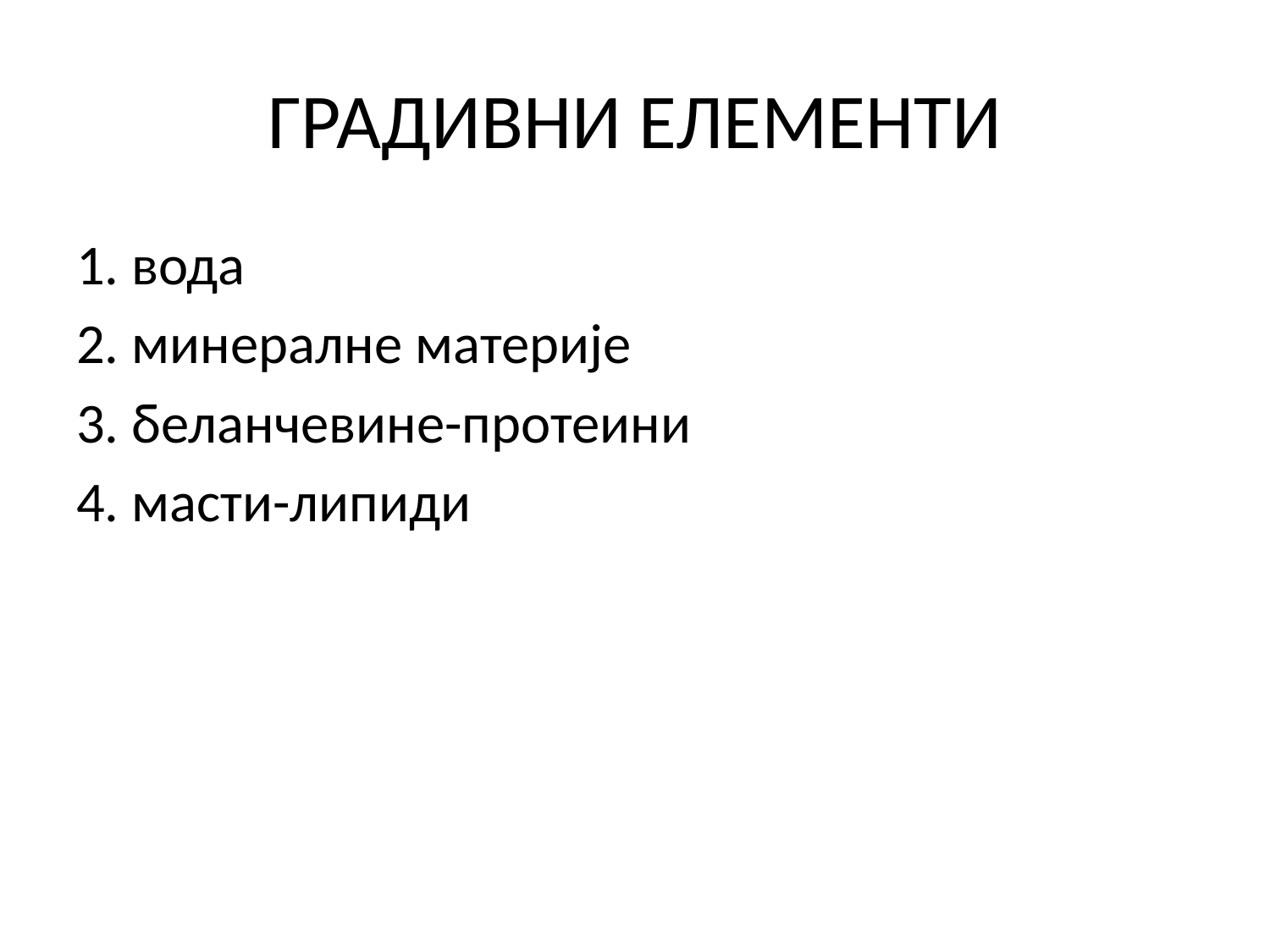

# ГРАДИВНИ ЕЛЕМЕНТИ
1. вода
2. минералне материје
3. беланчевине-протеини
4. масти-липиди